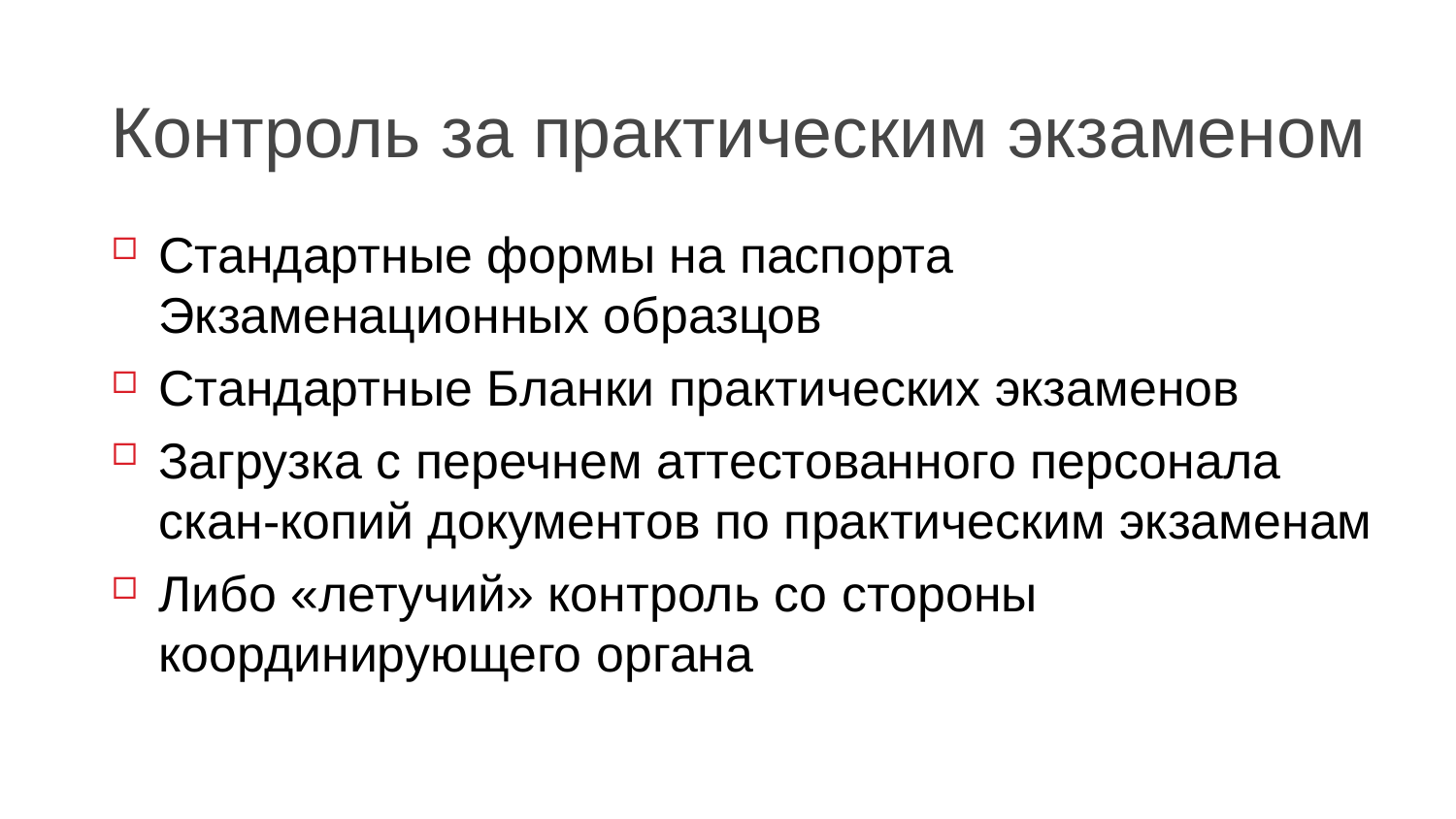

# Контроль за практическим экзаменом
Стандартные формы на паспорта Экзаменационных образцов
Стандартные Бланки практических экзаменов
Загрузка с перечнем аттестованного персонала скан-копий документов по практическим экзаменам
Либо «летучий» контроль со стороны координирующего органа